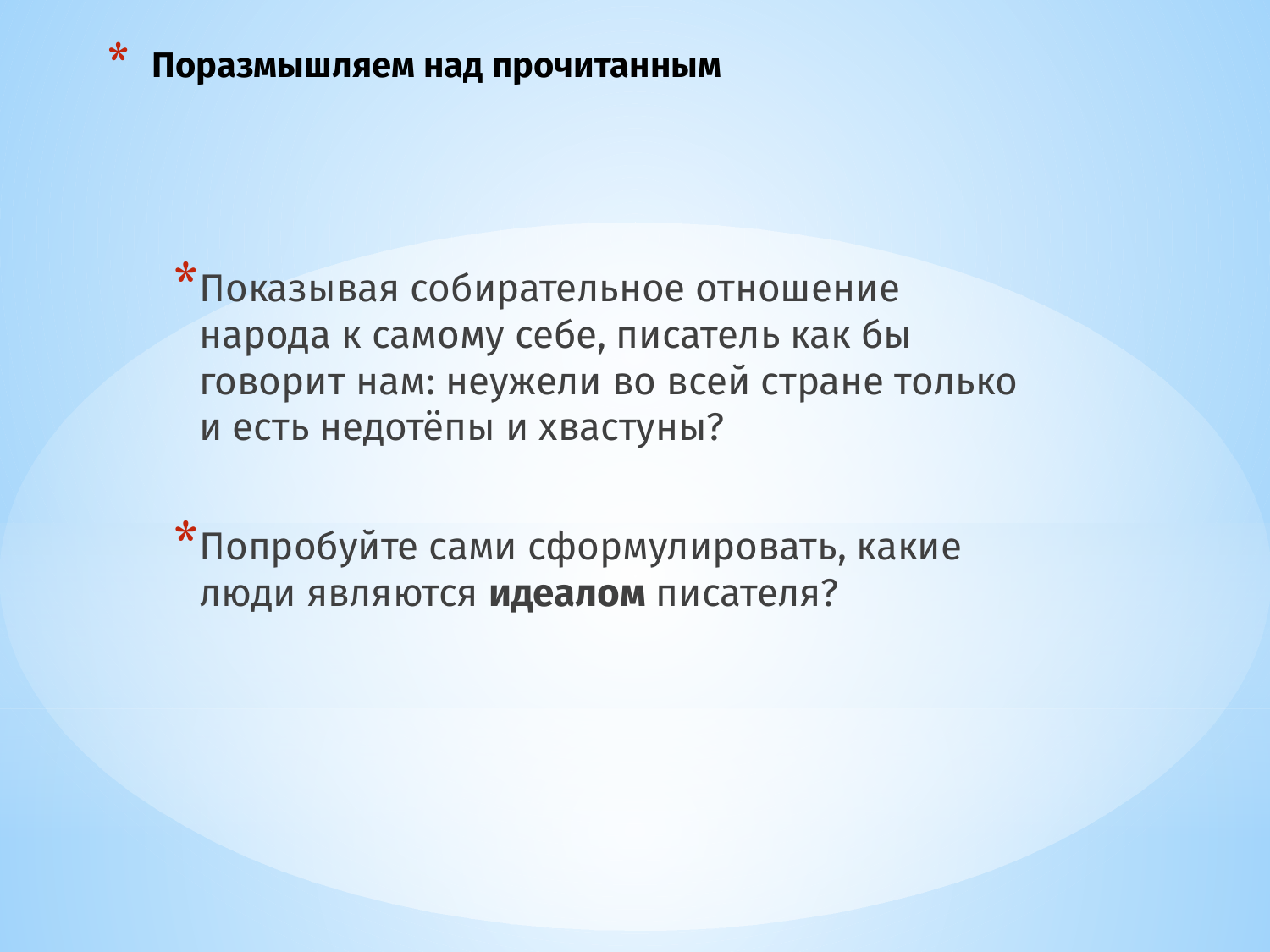

# Поразмышляем над прочитанным
Показывая собирательное отношение народа к самому себе, писатель как бы говорит нам: неужели во всей стране только и есть недотёпы и хвастуны?

Попробуйте сами сформулировать, какие люди являются идеалом писателя?